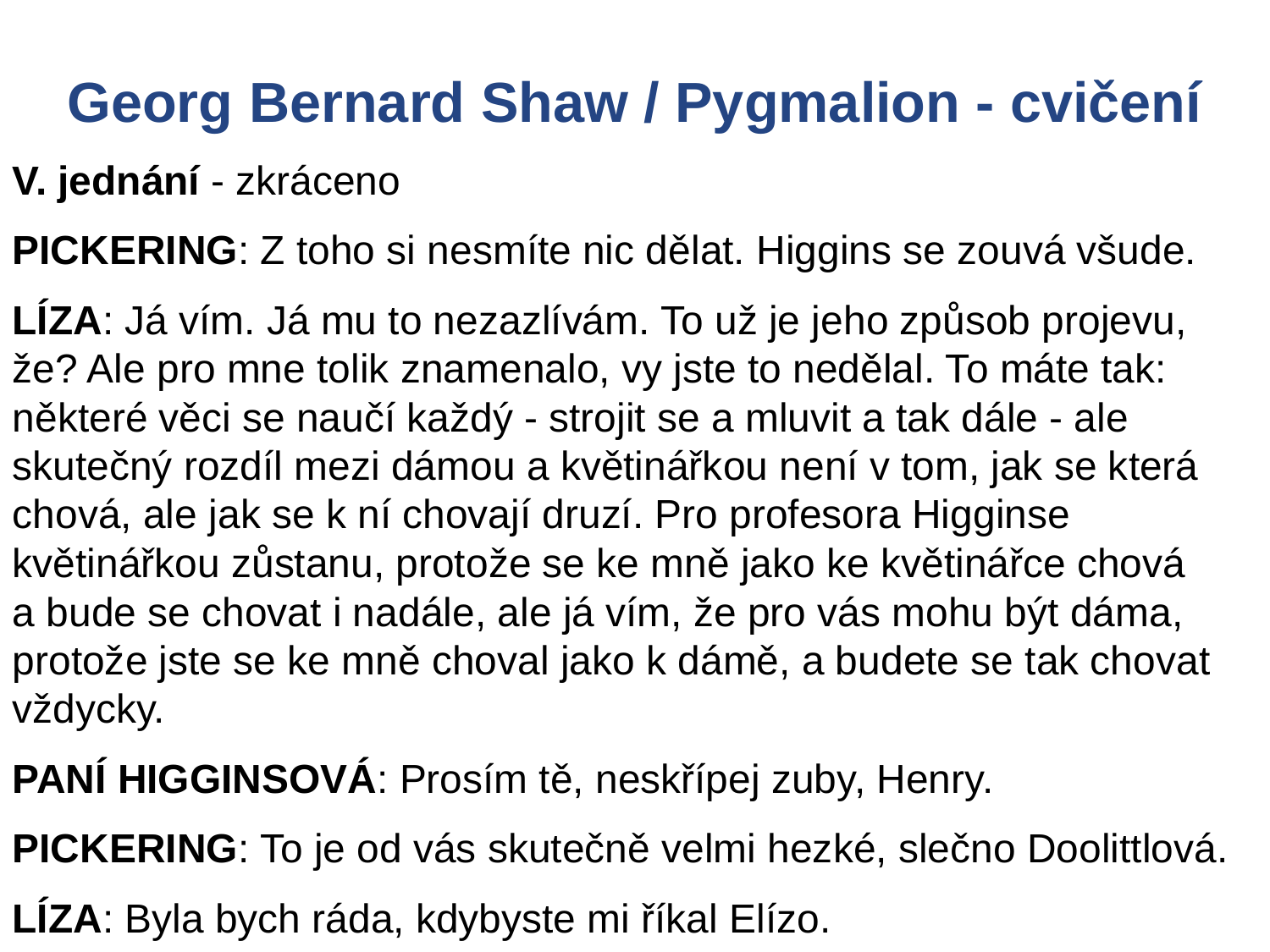

Georg Bernard Shaw / Pygmalion - cvičení
V. jednání - zkráceno
PICKERING: Z toho si nesmíte nic dělat. Higgins se zouvá všude.
LÍZA: Já vím. Já mu to nezazlívám. To už je jeho způsob projevu, že? Ale pro mne tolik znamenalo, vy jste to nedělal. To máte tak: některé věci se naučí každý - strojit se a mluvit a tak dále - ale skutečný rozdíl mezi dámou a květinářkou není v tom, jak se která chová, ale jak se k ní chovají druzí. Pro profesora Higginse květinářkou zůstanu, protože se ke mně jako ke květinářce chová
a bude se chovat i nadále, ale já vím, že pro vás mohu být dáma, protože jste se ke mně choval jako k dámě, a budete se tak chovat vždycky.
PANÍ HIGGINSOVÁ: Prosím tě, neskřípej zuby, Henry.
PICKERING: To je od vás skutečně velmi hezké, slečno Doolittlová.
LÍZA: Byla bych ráda, kdybyste mi říkal Elízo.